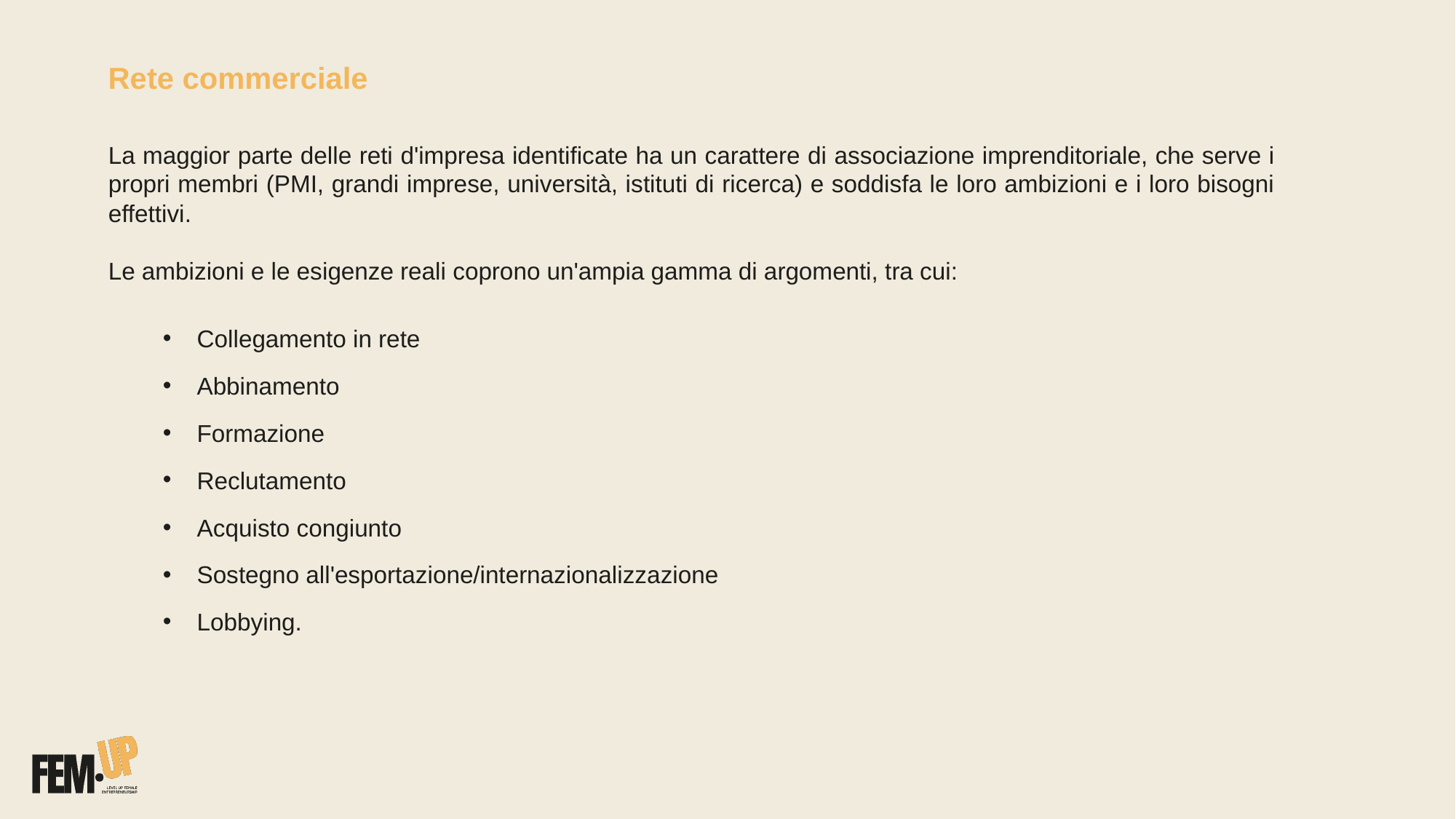

Rete commerciale
La maggior parte delle reti d'impresa identificate ha un carattere di associazione imprenditoriale, che serve i propri membri (PMI, grandi imprese, università, istituti di ricerca) e soddisfa le loro ambizioni e i loro bisogni effettivi.

Le ambizioni e le esigenze reali coprono un'ampia gamma di argomenti, tra cui:

Collegamento in rete
Abbinamento
Formazione
Reclutamento
Acquisto congiunto
Sostegno all'esportazione/internazionalizzazione
Lobbying.